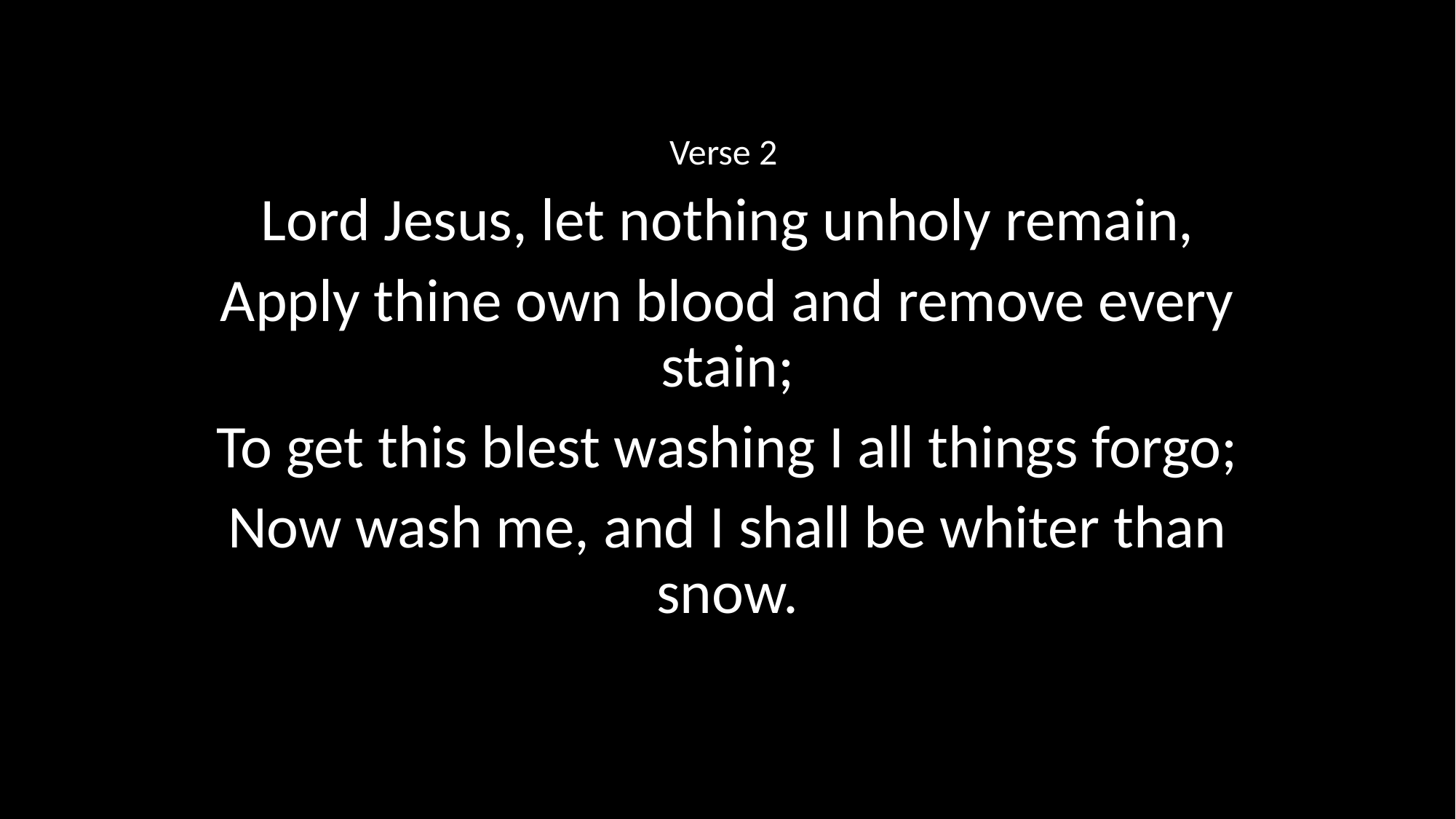

Verse 2
Lord Jesus, let nothing unholy remain,
Apply thine own blood and remove every stain;
To get this blest washing I all things forgo;
Now wash me, and I shall be whiter than snow.